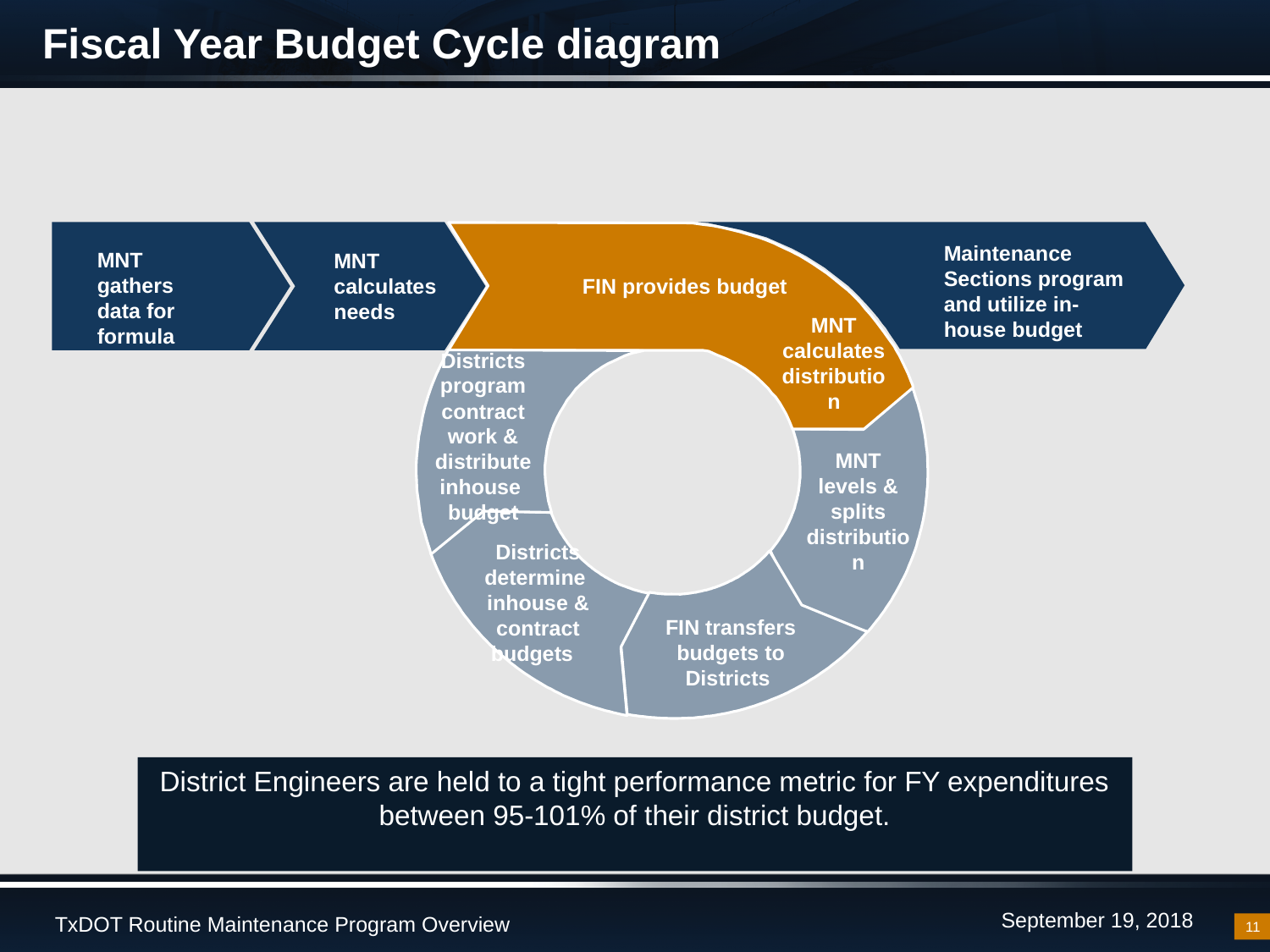

# Fiscal Year Budget Cycle diagram

Maintenance Sections program and utilize in-house budget
MNT gathers data for formula
MNT calculates needs
FIN provides budget
MNT calculates distribution

Districts program contract work & distribute inhouse  budget

MNT levels & splits distribution

Districts determine  inhouse & contract budgets

FIN transfers budgets to Districts
District Engineers are held to a tight performance metric for FY expenditures between 95-101% of their district budget.

11